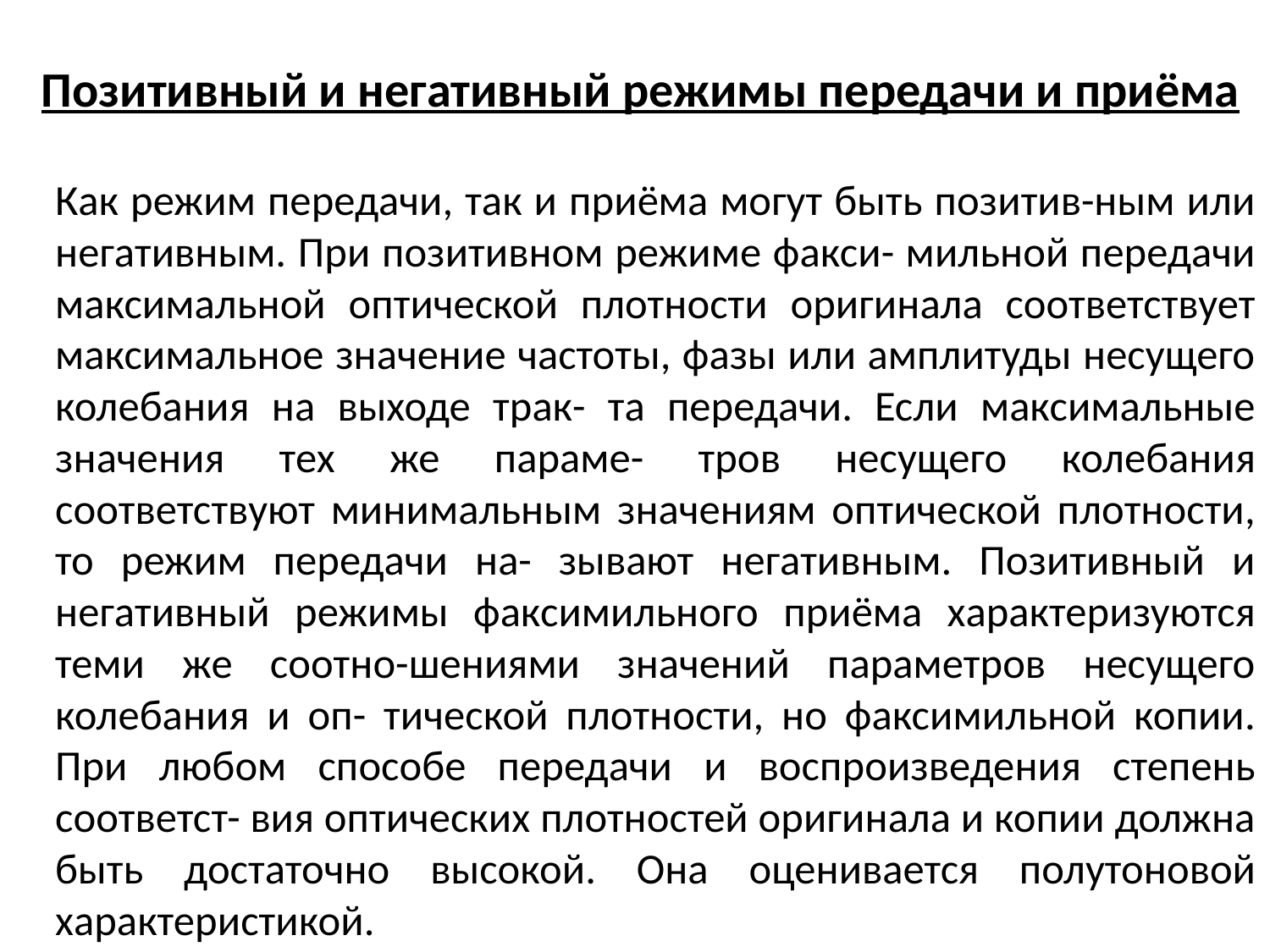

# Позитивный и негативный режимы передачи и приёма
	Как режим передачи, так и приёма могут быть позитив-ным или негативным. При позитивном режиме факси- мильной передачи максимальной оптической плотности оригинала соответствует максимальное значение частоты, фазы или амплитуды несущего колебания на выходе трак- та передачи. Если максимальные значения тех же параме- тров несущего колебания соответствуют минимальным значениям оптической плотности, то режим передачи на- зывают негативным. Позитивный и негативный режимы факсимильного приёма характеризуются теми же соотно-шениями значений параметров несущего колебания и оп- тической плотности, но факсимильной копии. При любом способе передачи и воспроизведения степень соответст- вия оптических плотностей оригинала и копии должна быть достаточно высокой. Она оценивается полутоновой характеристикой.